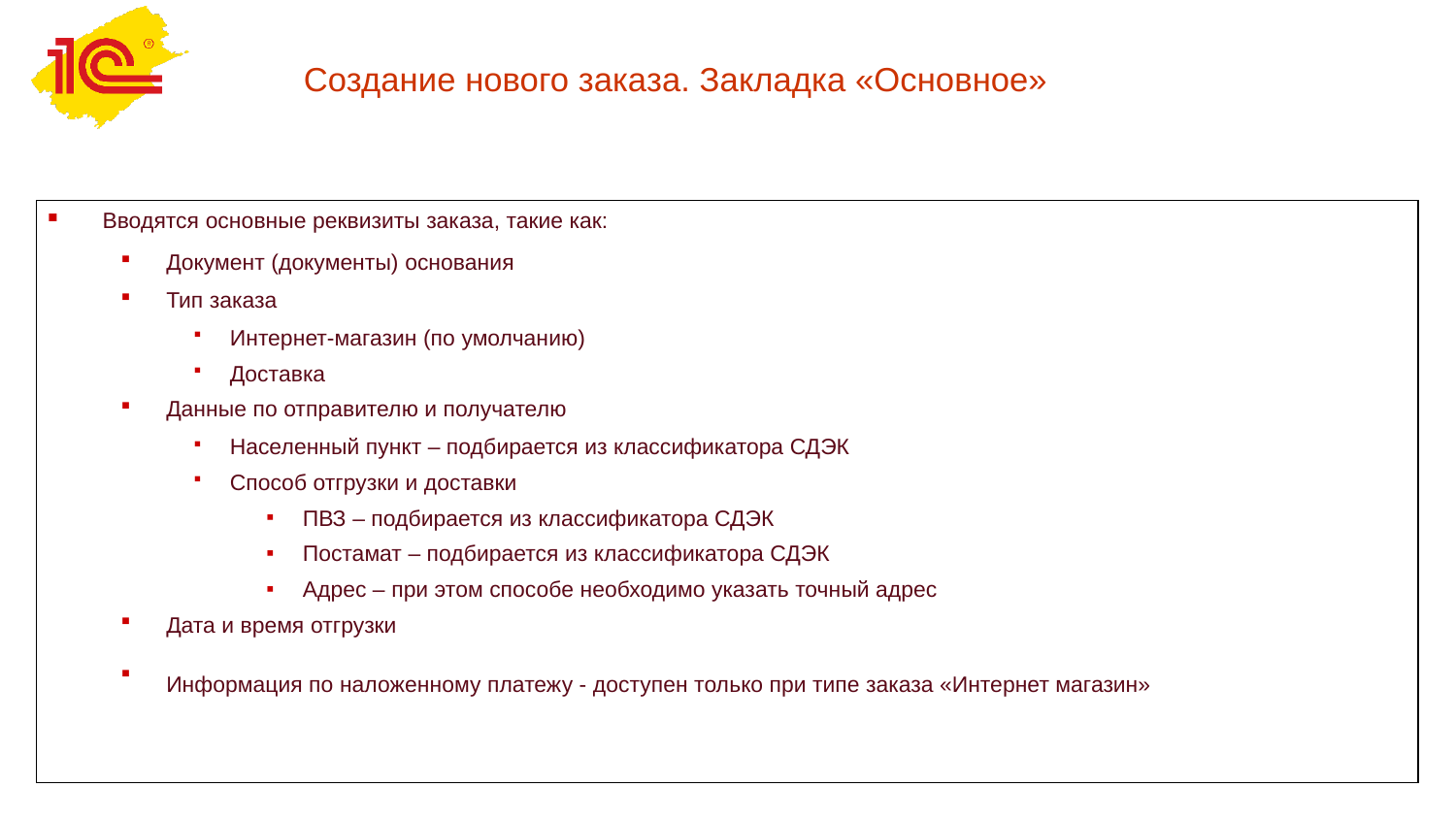

Создание нового заказа. Закладка «Основное»
Вводятся основные реквизиты заказа, такие как:
Документ (документы) основания
Тип заказа
Интернет-магазин (по умолчанию)
Доставка
Данные по отправителю и получателю
Населенный пункт – подбирается из классификатора СДЭК
Способ отгрузки и доставки
ПВЗ – подбирается из классификатора СДЭК
Постамат – подбирается из классификатора СДЭК
Адрес – при этом способе необходимо указать точный адрес
Дата и время отгрузки
Информация по наложенному платежу - доступен только при типе заказа «Интернет магазин»